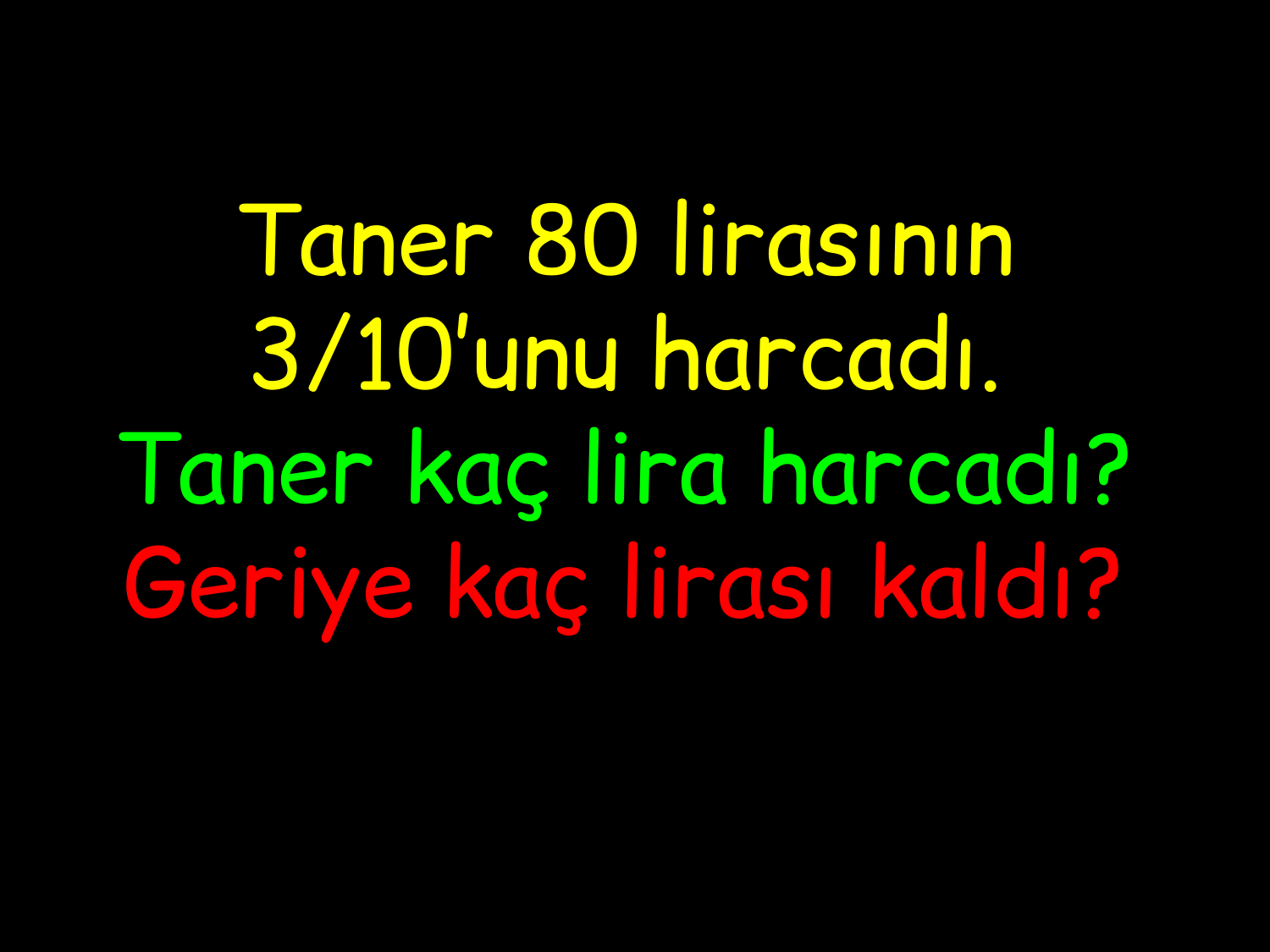

Taner 80 lirasının 3/10’unu harcadı.
Taner kaç lira harcadı?
Geriye kaç lirası kaldı?